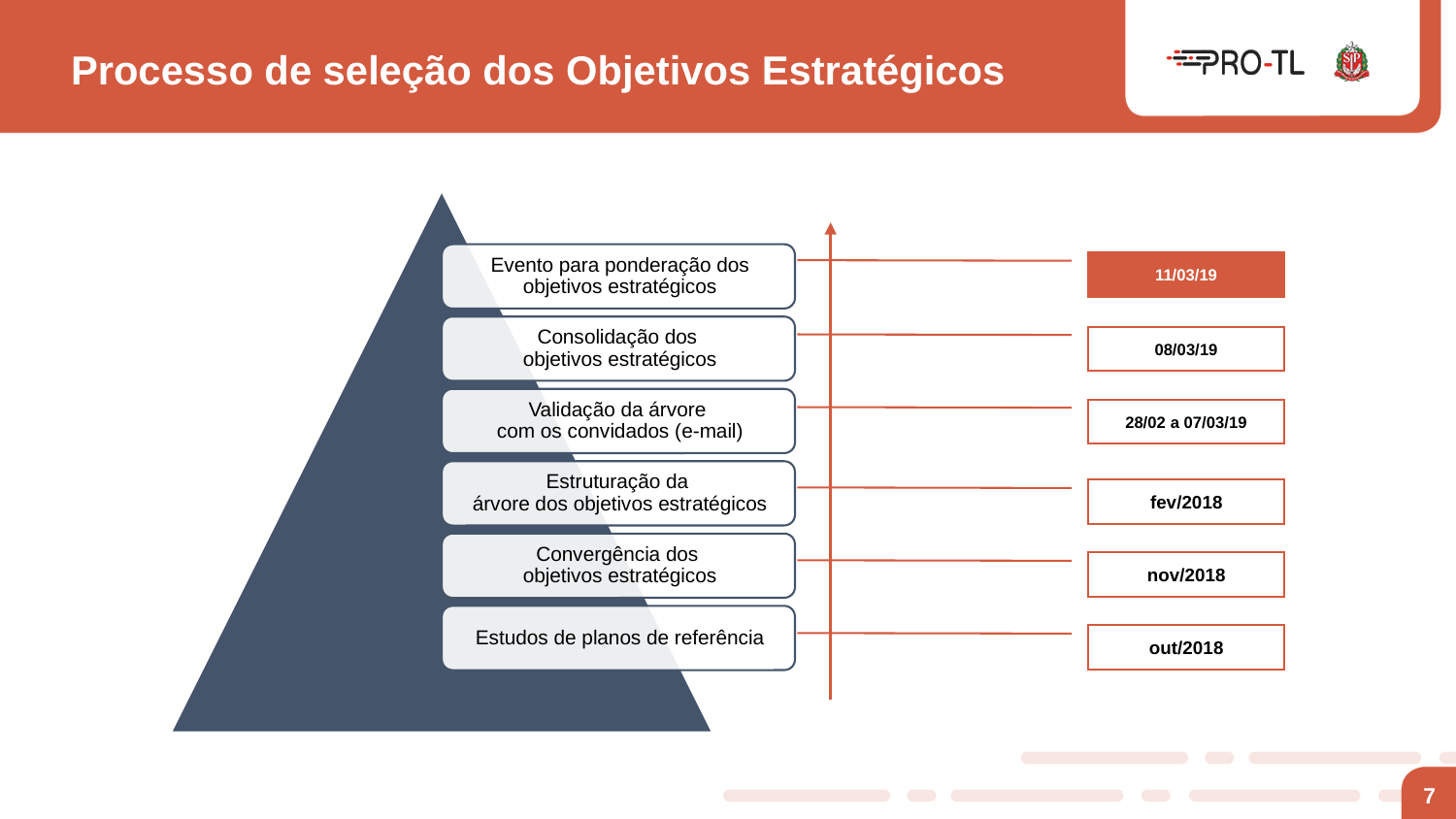

Processo de seleção dos Objetivos Estratégicos
Evento para ponderação dos objetivos estratégicos
Consolidação dos
objetivos estratégicos
Validação da árvore
com os convidados (e-mail)
Estruturação da
árvore dos objetivos estratégicos
Convergência dos
objetivos estratégicos
Estudos de planos de referência
11/03/19
08/03/19
28/02 a 07/03/19
fev/2018
nov/2018
out/2018
7